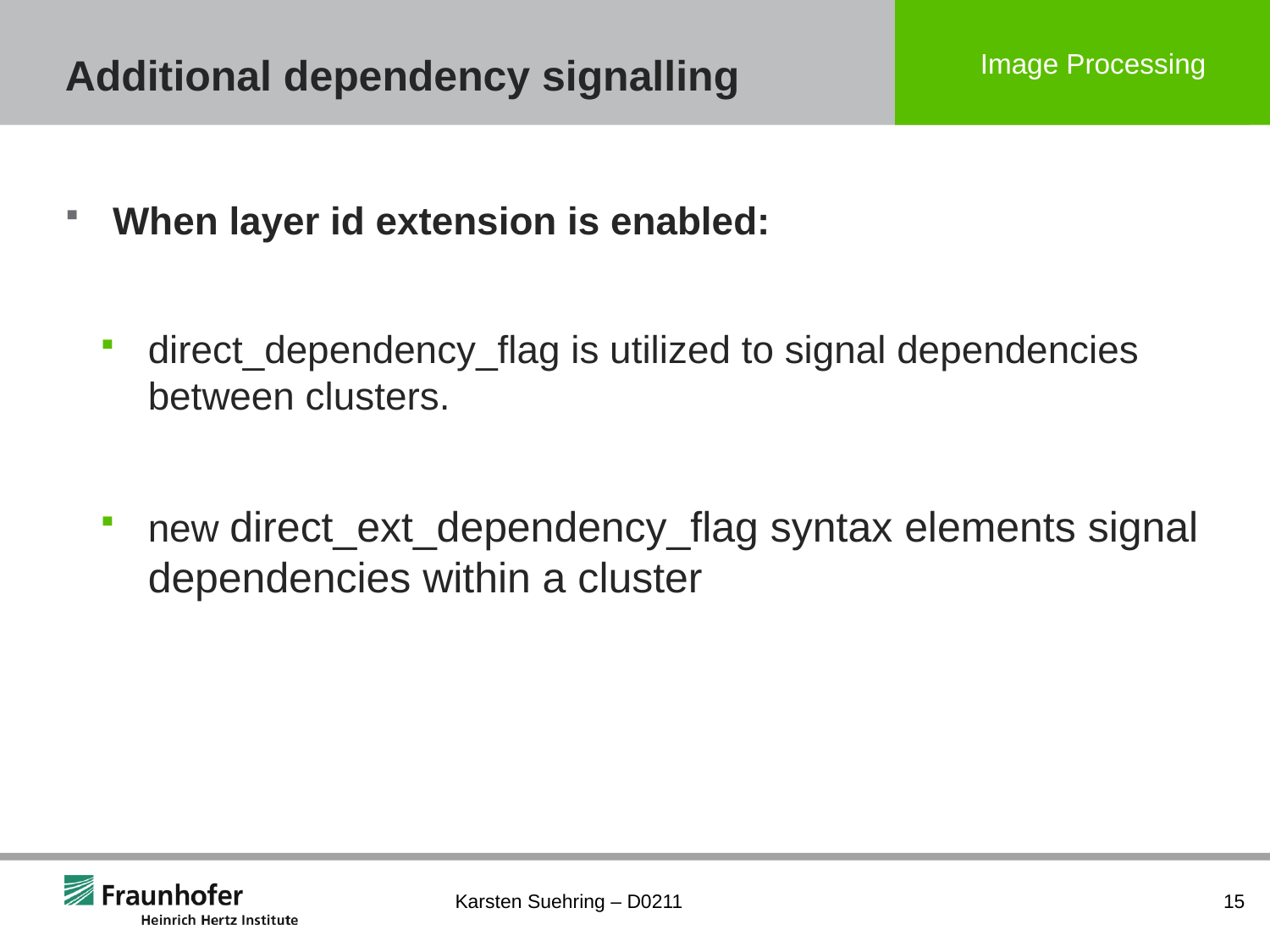

# Additional dependency signalling
When layer id extension is enabled:

direct_dependency_flag is utilized to signal dependencies between clusters.

new direct_ext_dependency_flag syntax elements signal dependencies within a cluster
Karsten Suehring – D0211
15